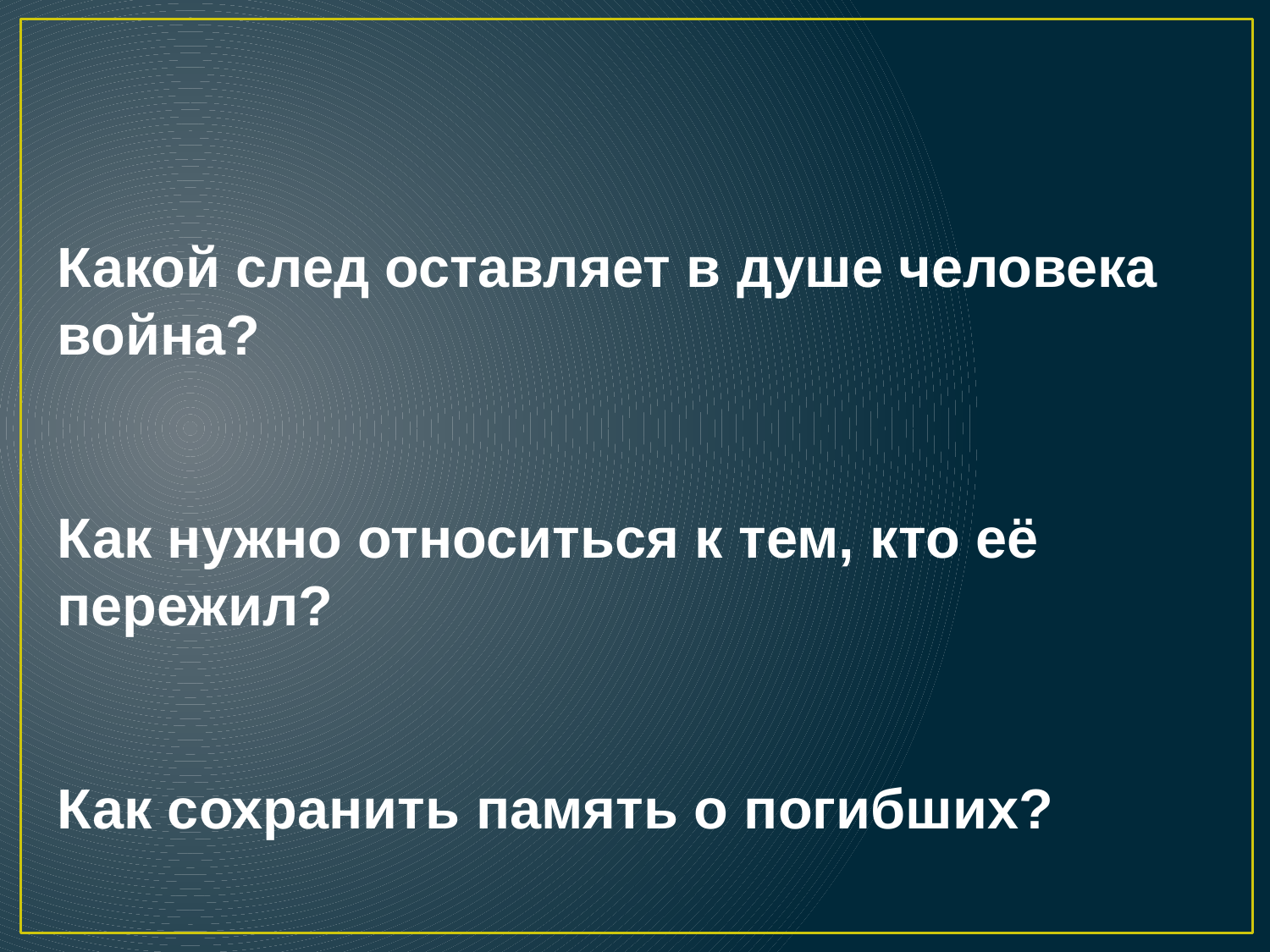

Какой след оставляет в душе человека война?

Как нужно относиться к тем, кто её пережил?

Как сохранить память о погибших?